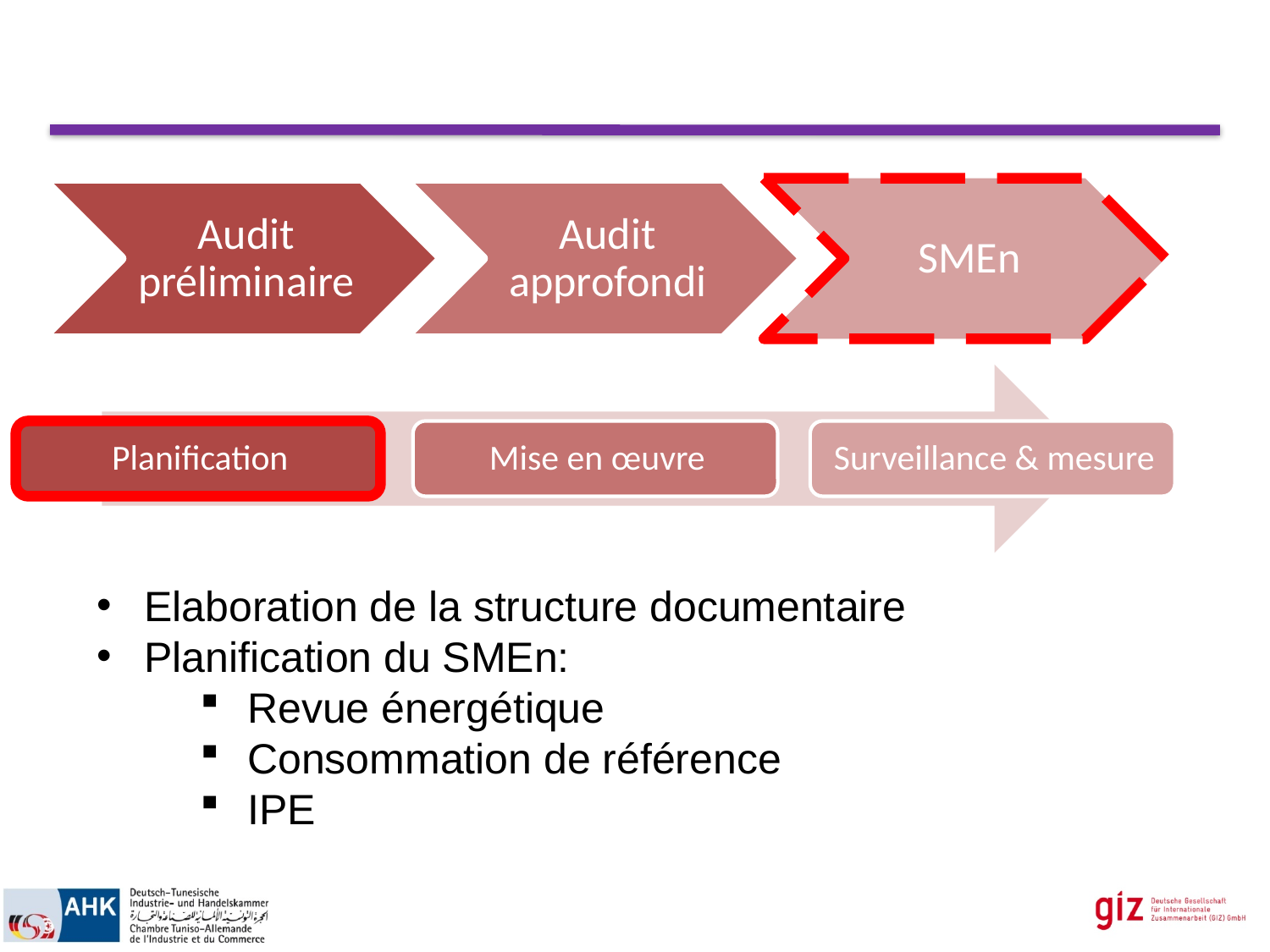

Audit préliminaire
Audit approfondi
SMEn
Planification
Mise en œuvre
Surveillance & mesure
Elaboration de la structure documentaire
Planification du SMEn:
Revue énergétique
Consommation de référence
IPE